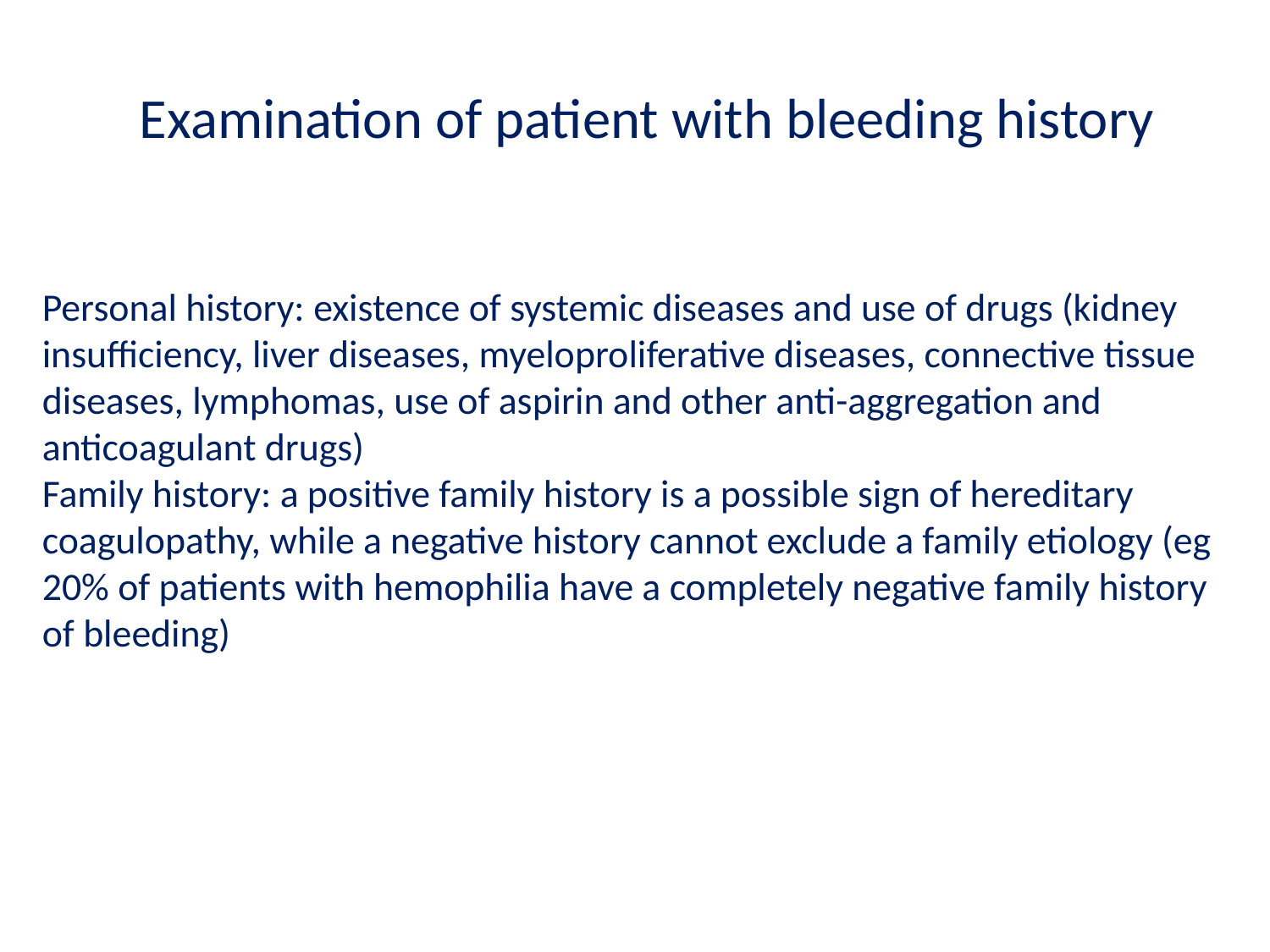

Examination of patient with bleeding history
Personal history: existence of systemic diseases and use of drugs (kidney insufficiency, liver diseases, myeloproliferative diseases, connective tissue diseases, lymphomas, use of aspirin and other anti-aggregation and anticoagulant drugs)
Family history: a positive family history is a possible sign of hereditary coagulopathy, while a negative history cannot exclude a family etiology (eg 20% of patients with hemophilia have a completely negative family history of bleeding)